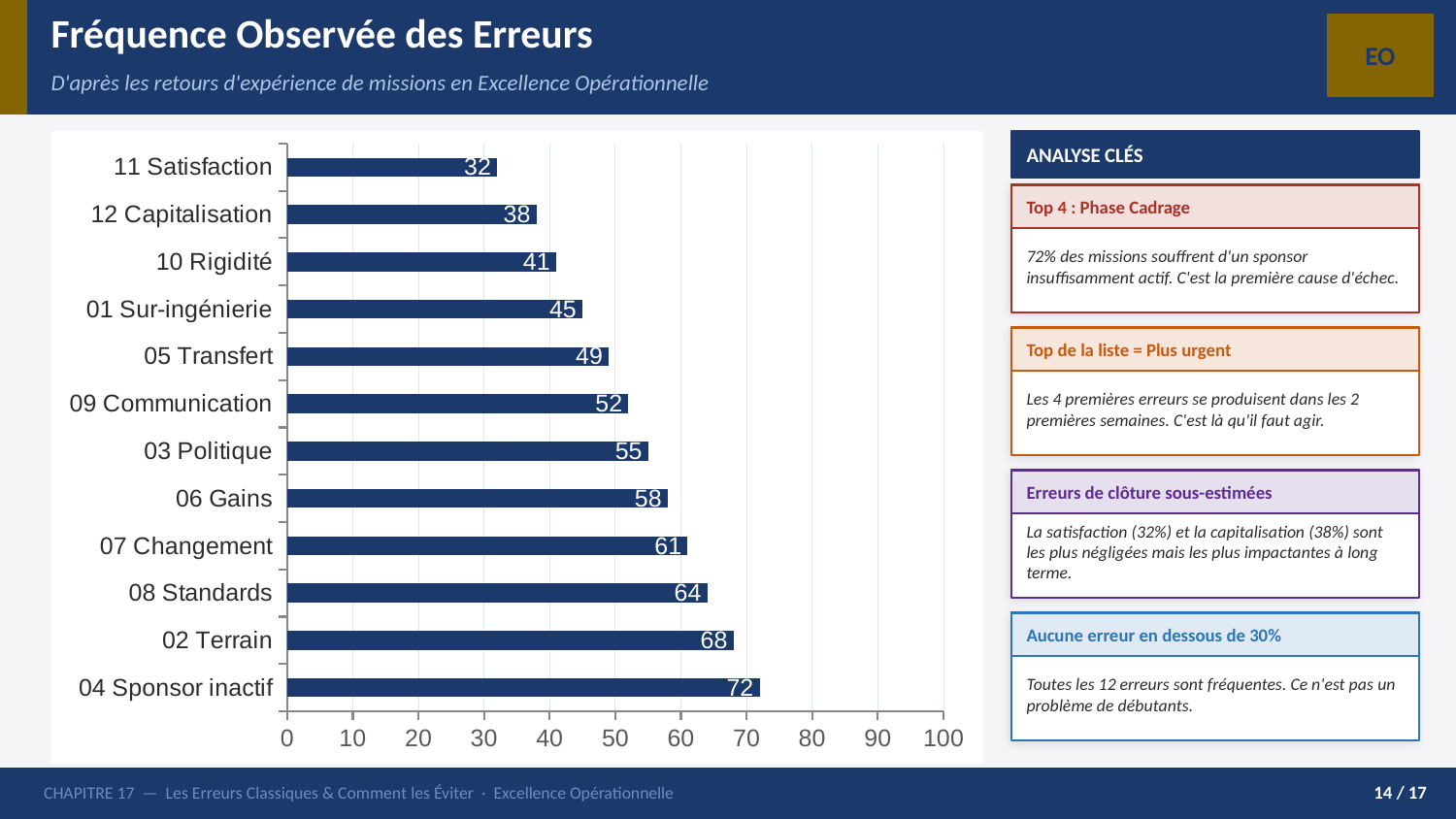

Fréquence Observée des Erreurs

EO
D'après les retours d'expérience de missions en Excellence Opérationnelle

### Chart

| Category | Fréquence observée (%) |
|---|---|
| 04 Sponsor inactif | 72.0 |
| 02 Terrain | 68.0 |
| 08 Standards | 64.0 |
| 07 Changement | 61.0 |
| 06 Gains | 58.0 |
| 03 Politique | 55.0 |
| 09 Communication | 52.0 |
| 05 Transfert | 49.0 |
| 01 Sur-ingénierie | 45.0 |
| 10 Rigidité | 41.0 |
| 12 Capitalisation | 38.0 |
| 11 Satisfaction | 32.0 |
ANALYSE CLÉS

Top 4 : Phase Cadrage
72% des missions souffrent d'un sponsor insuffisamment actif. C'est la première cause d'échec.

Top de la liste = Plus urgent
Les 4 premières erreurs se produisent dans les 2 premières semaines. C'est là qu'il faut agir.

Erreurs de clôture sous-estimées
La satisfaction (32%) et la capitalisation (38%) sont les plus négligées mais les plus impactantes à long terme.

Aucune erreur en dessous de 30%
Toutes les 12 erreurs sont fréquentes. Ce n'est pas un problème de débutants.

CHAPITRE 17  —  Les Erreurs Classiques & Comment les Éviter  ·  Excellence Opérationnelle
14 / 17